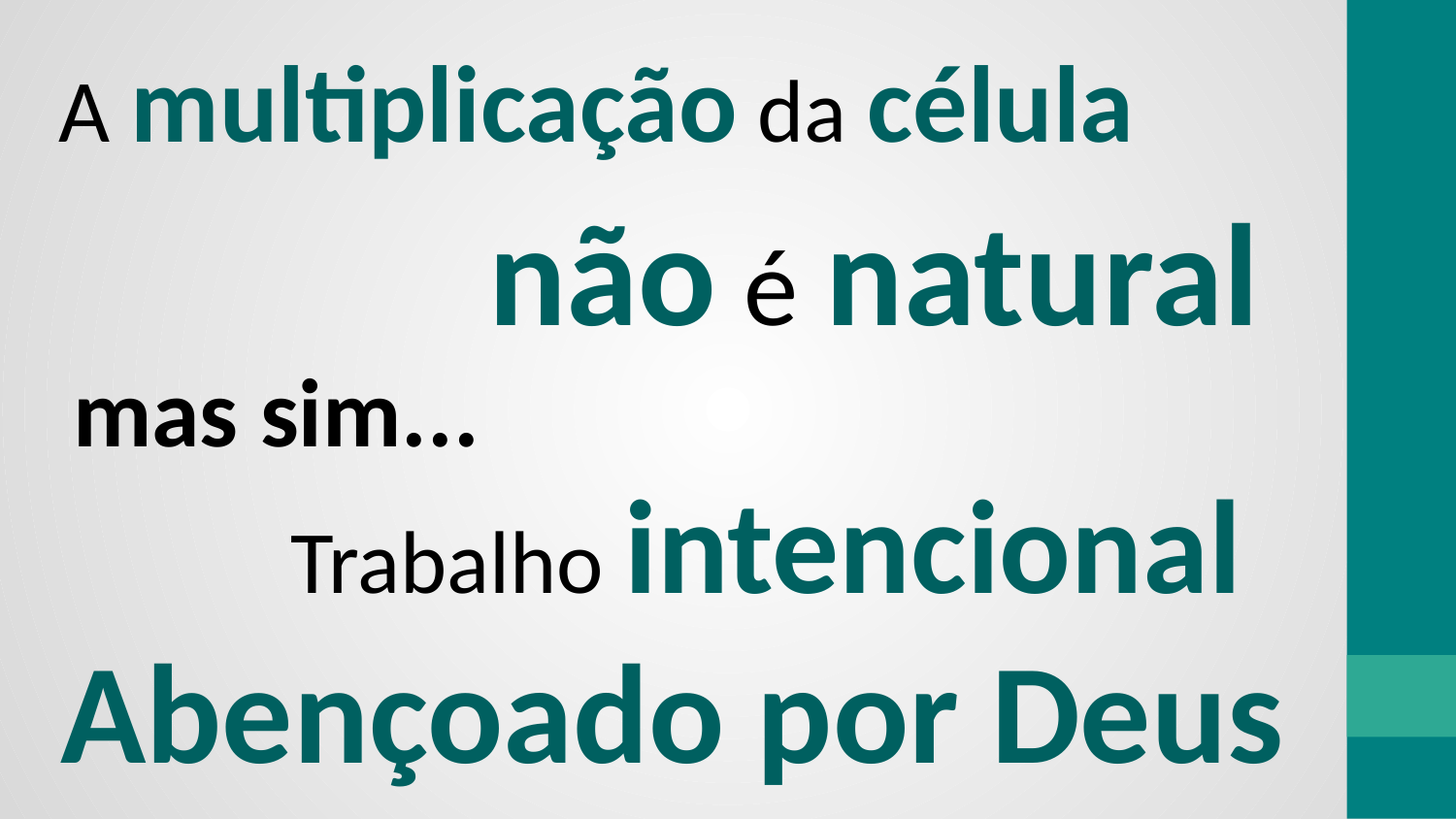

A multiplicação da célula
não é natural
mas sim...
Trabalho intencional
Abençoado por Deus